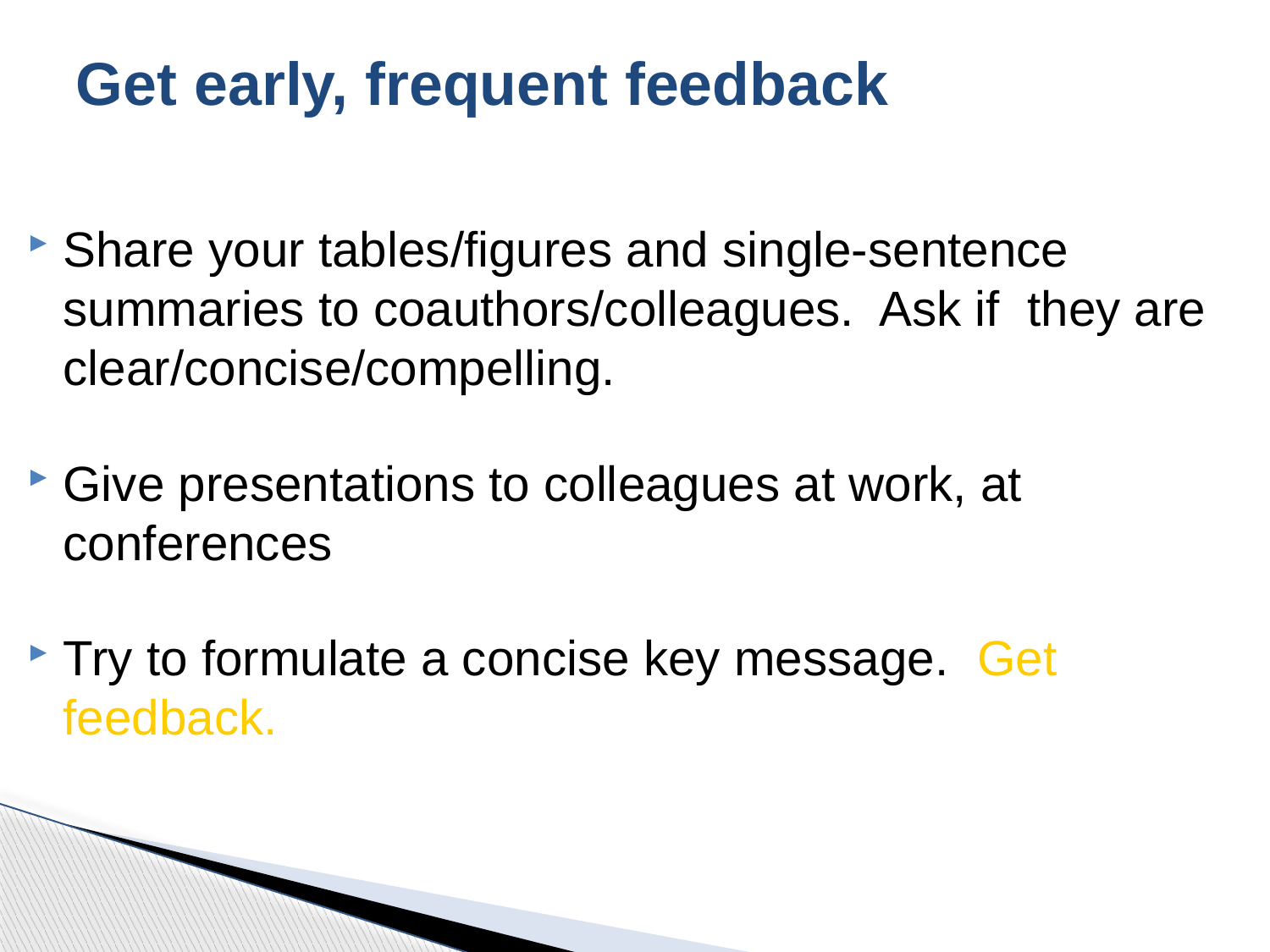

# Get early, frequent feedback
Share your tables/figures and single-sentence summaries to coauthors/colleagues.  Ask if  they are clear/concise/compelling.
Give presentations to colleagues at work, at conferences
Try to formulate a concise key message.  Get feedback.